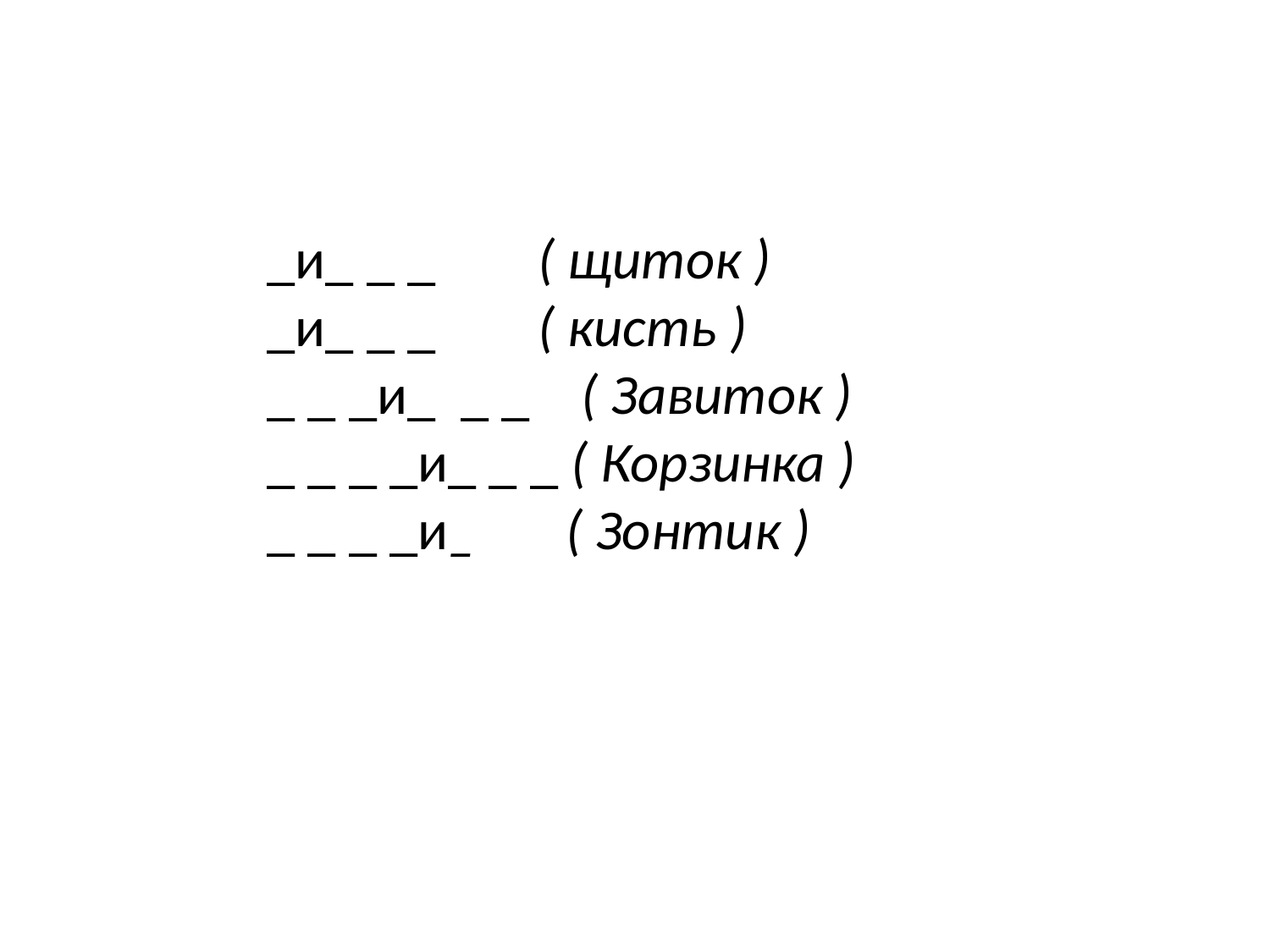

_и_ _ _        ( щиток )
_и_ _ _        ( кисть )
_ _ _и_  _ _    ( Завиток )
_ _ _ _и_ _ _ ( Корзинка )
_ _ _ _и_       ( Зонтик )